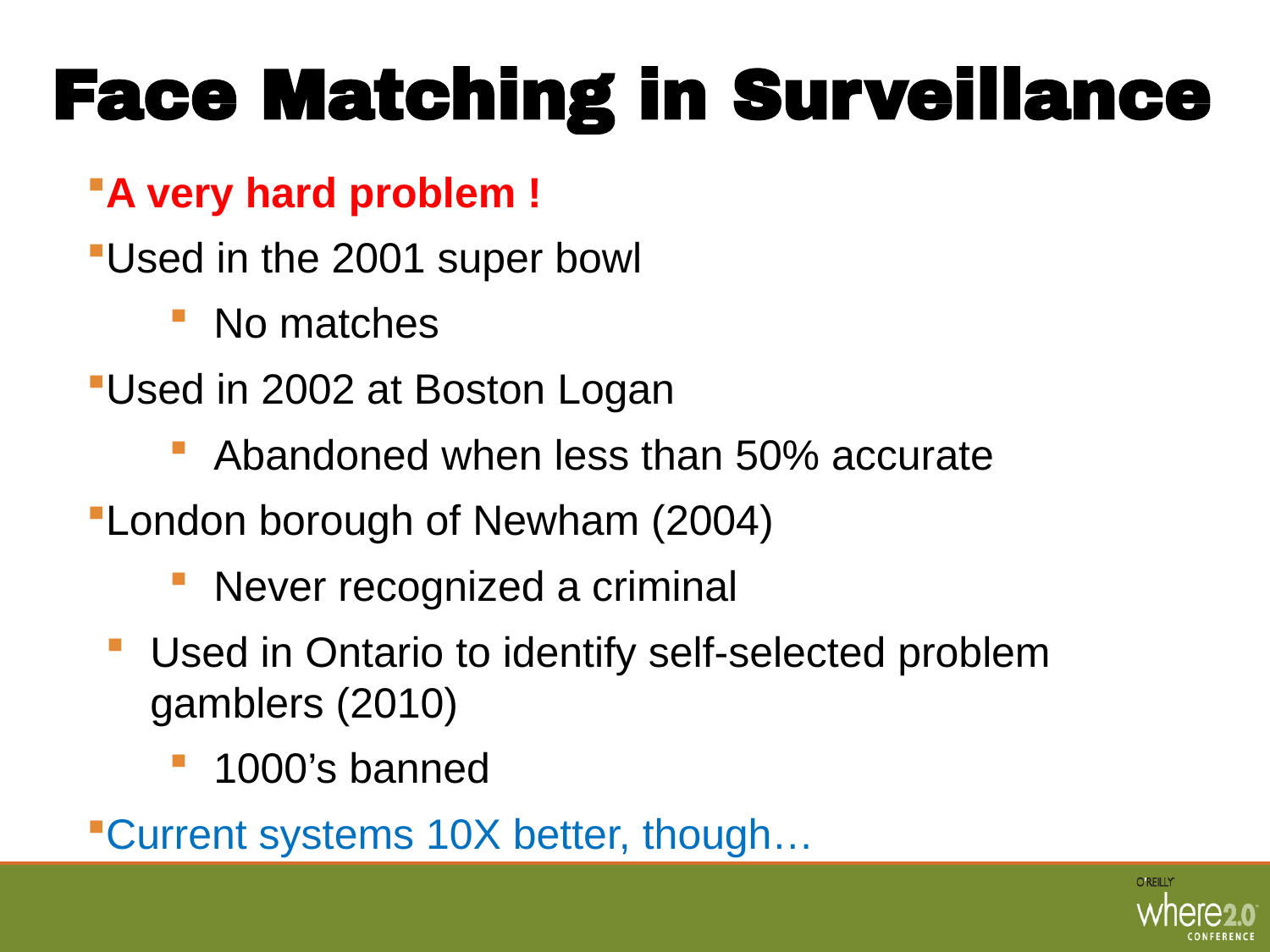

# Face Matching in Surveillance
A very hard problem !
Used in the 2001 super bowl
No matches
Used in 2002 at Boston Logan
Abandoned when less than 50% accurate
London borough of Newham (2004)
Never recognized a criminal
Used in Ontario to identify self-selected problem gamblers (2010)
1000’s banned
Current systems 10X better, though…